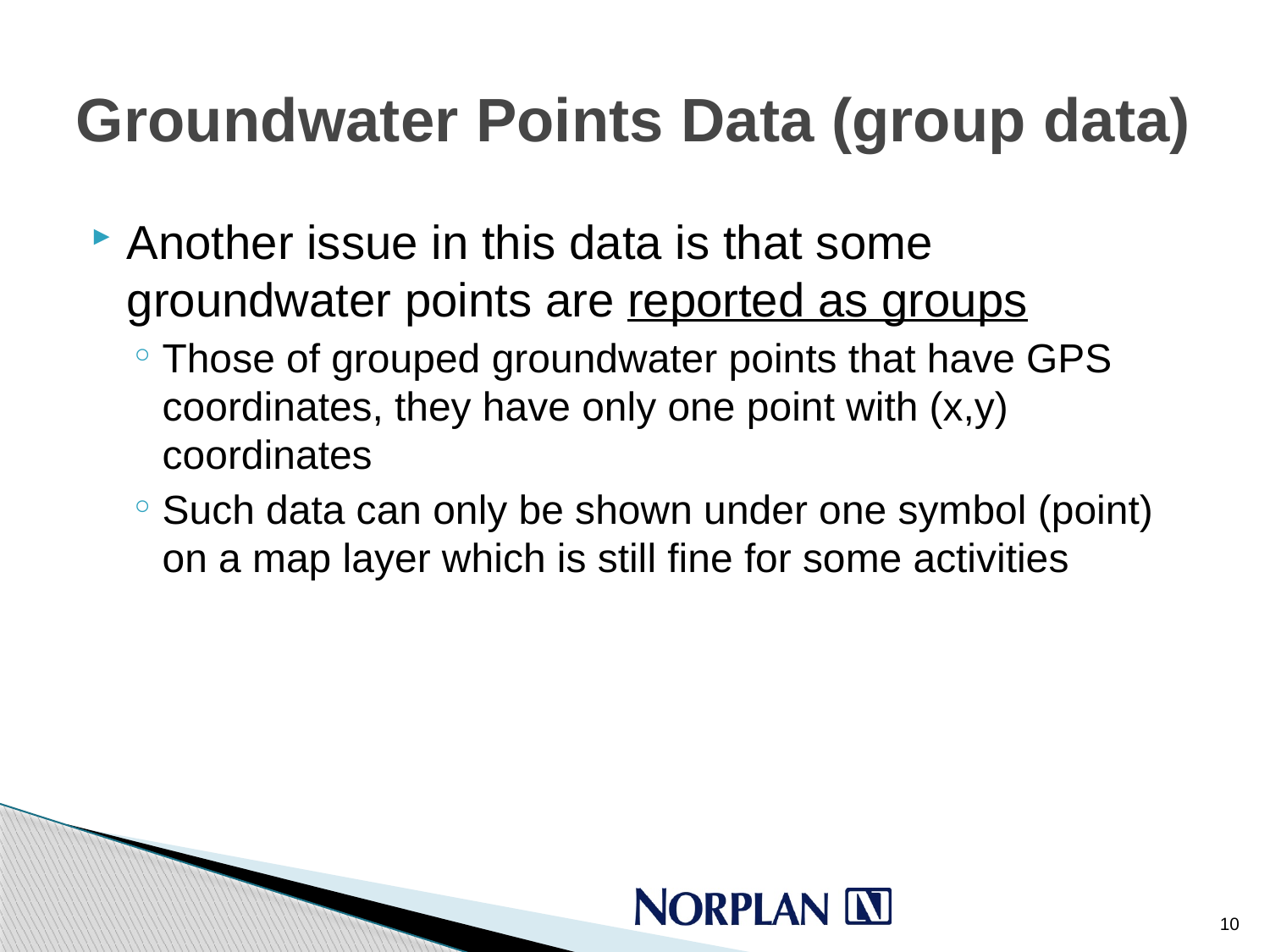

# Groundwater Points Data (group data)
Another issue in this data is that some groundwater points are reported as groups
Those of grouped groundwater points that have GPS coordinates, they have only one point with (x,y) coordinates
Such data can only be shown under one symbol (point) on a map layer which is still fine for some activities
10